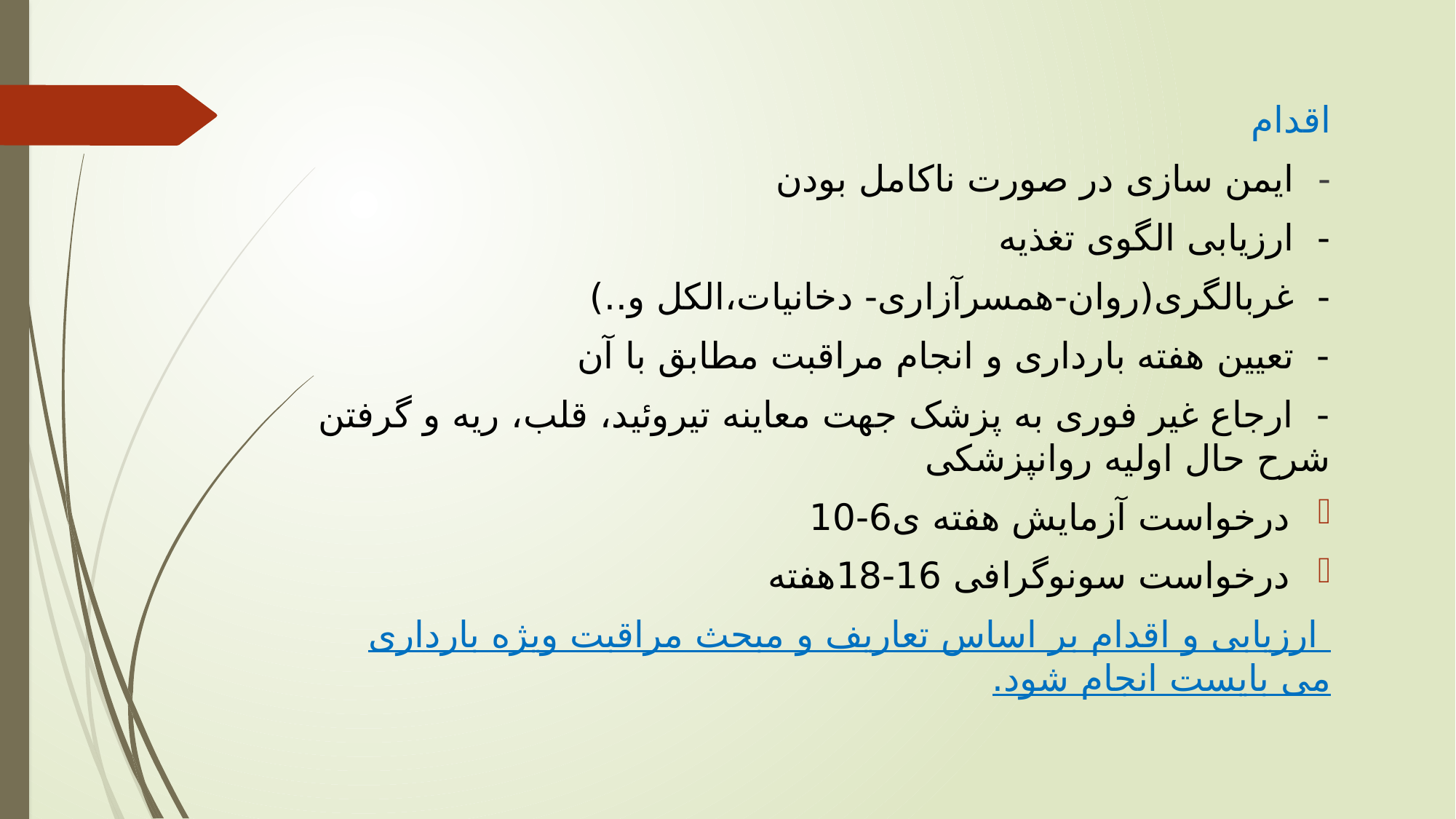

اقدام
-  ایمن سازی در صورت ناکامل بودن
-  ارزیابی الگوی تغذیه
-  غربالگری(روان-همسرآزاری- دخانیات،الکل و..)
-  تعیین هفته بارداری و انجام مراقبت مطابق با آن
-  ارجاع غیر فوری به پزشک جهت معاینه تیروئید، قلب، ریه و گرفتن شرح حال اولیه روانپزشکی
درخواست آزمایش هفته ی6-10
درخواست سونوگرافی 16-18هفته
 ارزیابی و اقدام بر اساس تعاریف و مبحث مراقبت ویژه بارداری می بایست انجام شود.